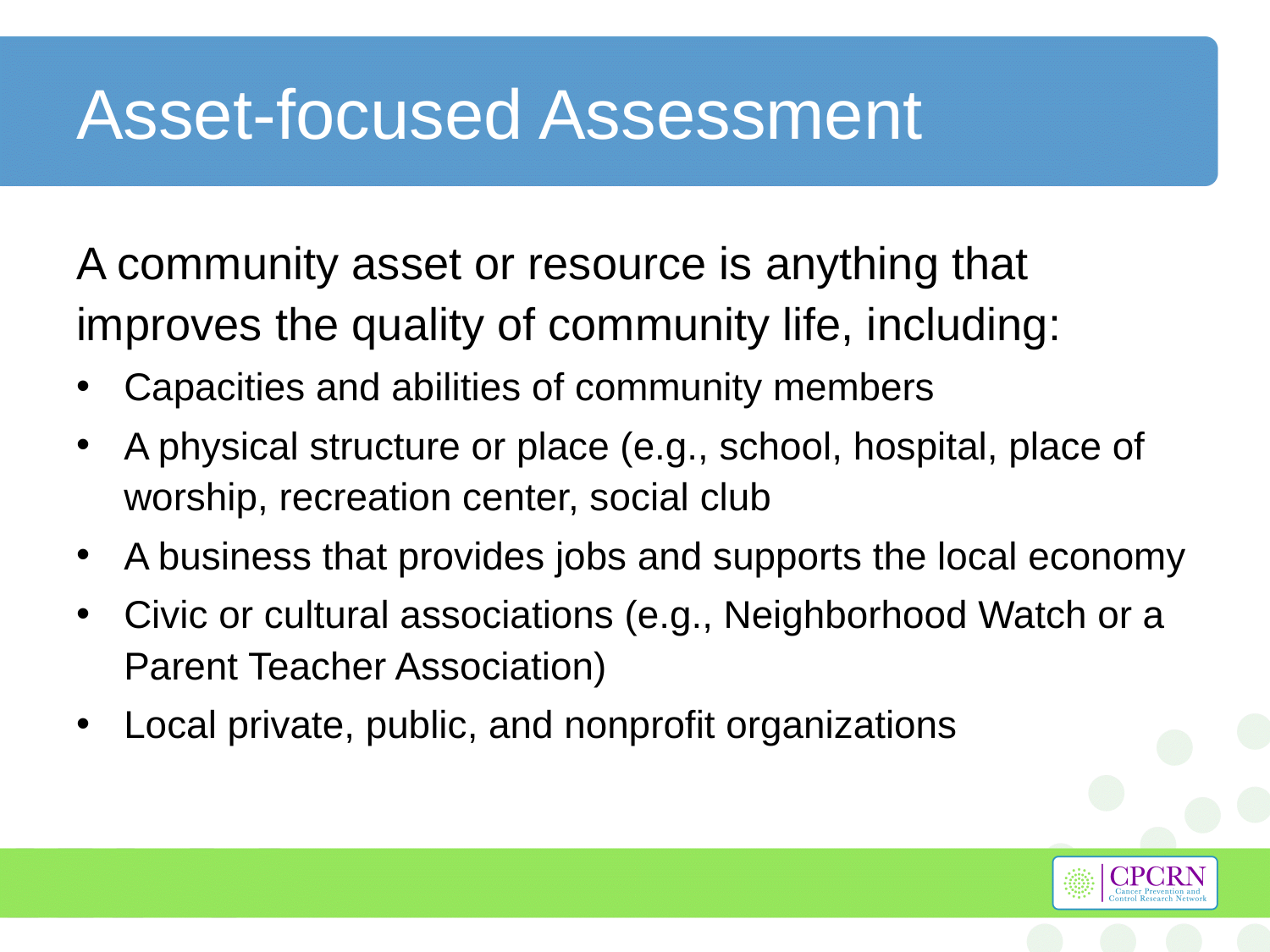

# Asset-focused Assessment
A community asset or resource is anything that improves the quality of community life, including:
Capacities and abilities of community members
A physical structure or place (e.g., school, hospital, place of worship, recreation center, social club
A business that provides jobs and supports the local economy
Civic or cultural associations (e.g., Neighborhood Watch or a Parent Teacher Association)
Local private, public, and nonprofit organizations